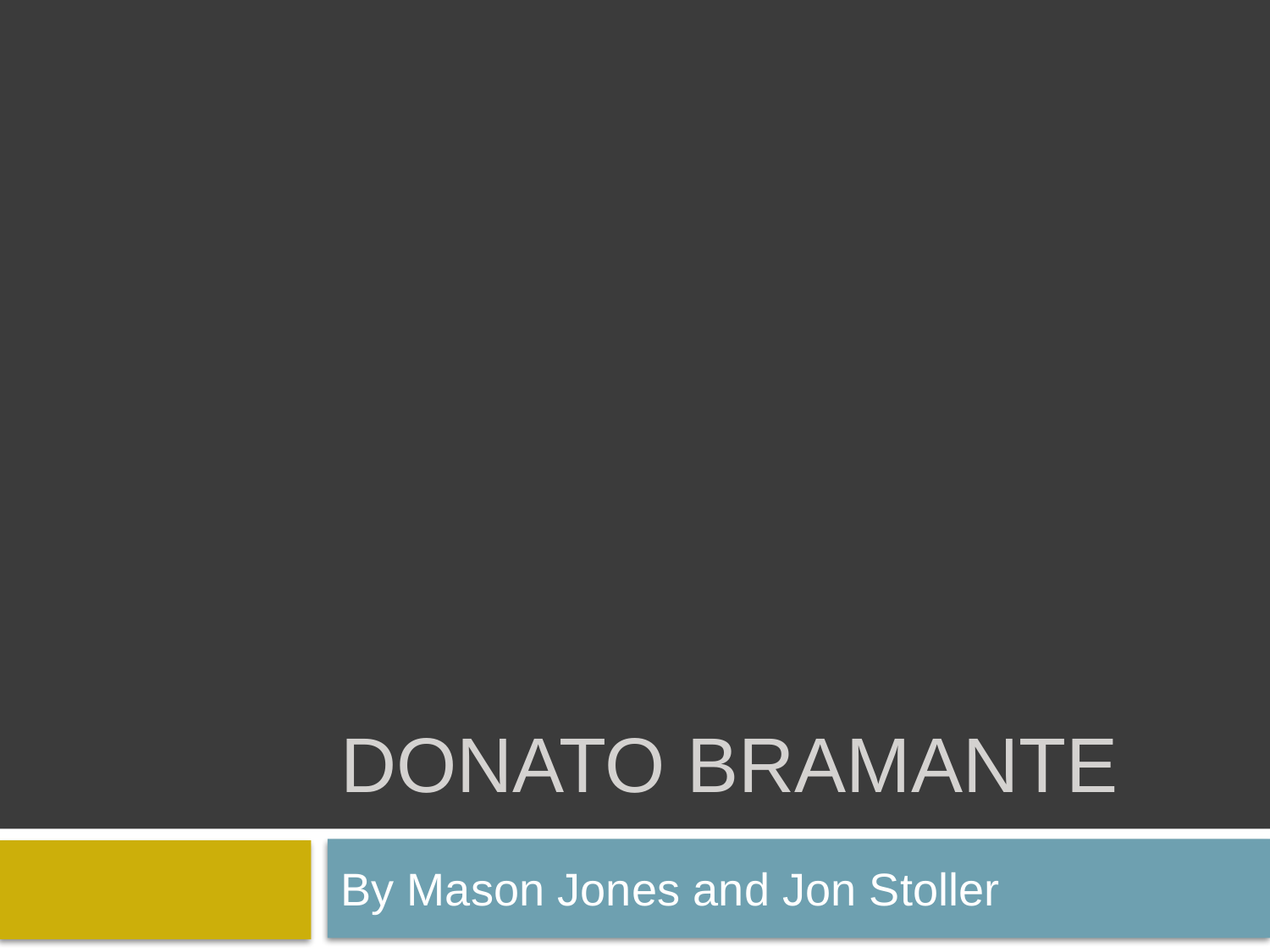

# Donato Bramante
By Mason Jones and Jon Stoller